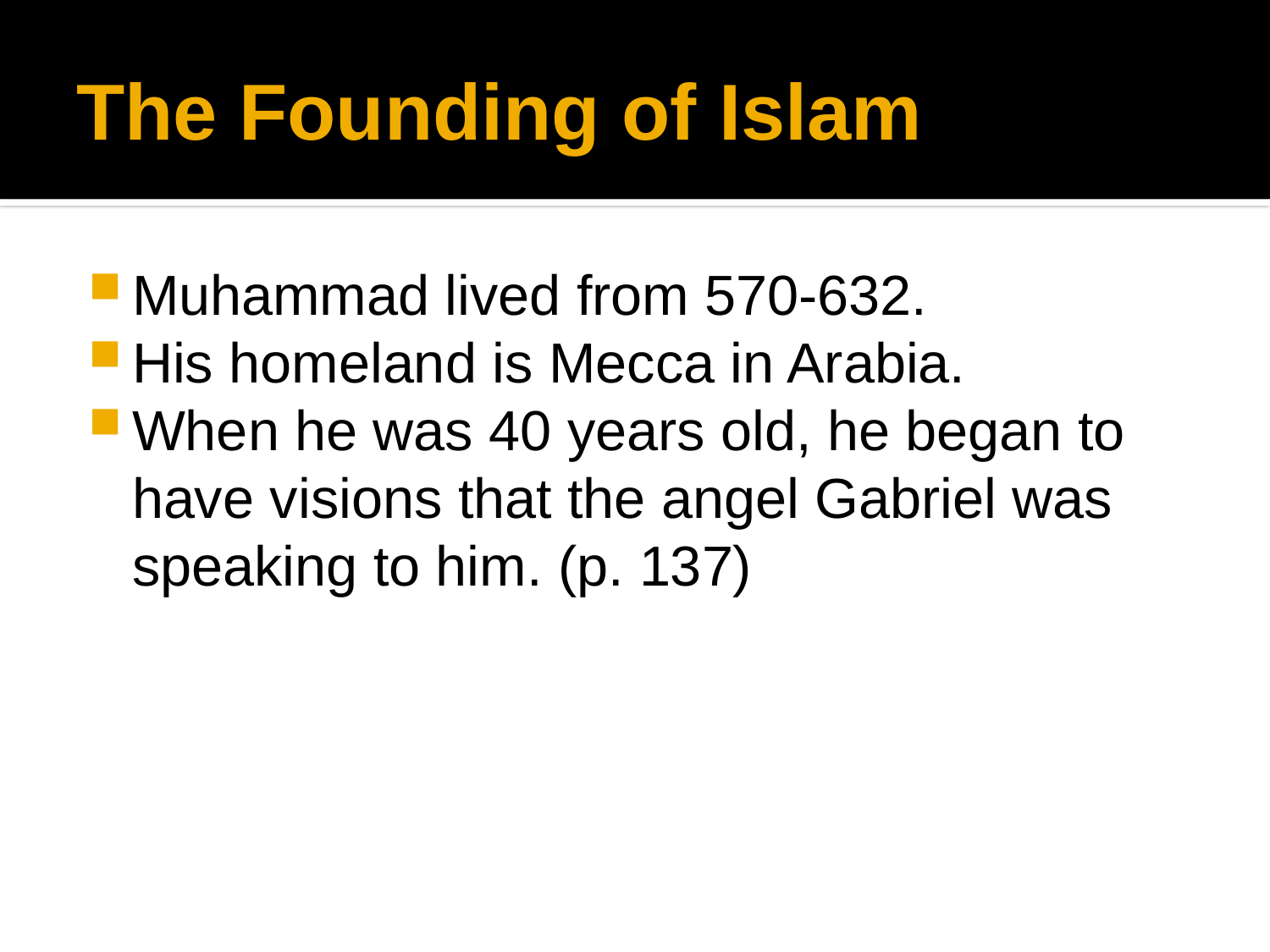

# The Founding of Islam
Muhammad lived from 570-632.
His homeland is Mecca in Arabia.
When he was 40 years old, he began to have visions that the angel Gabriel was speaking to him. (p. 137)